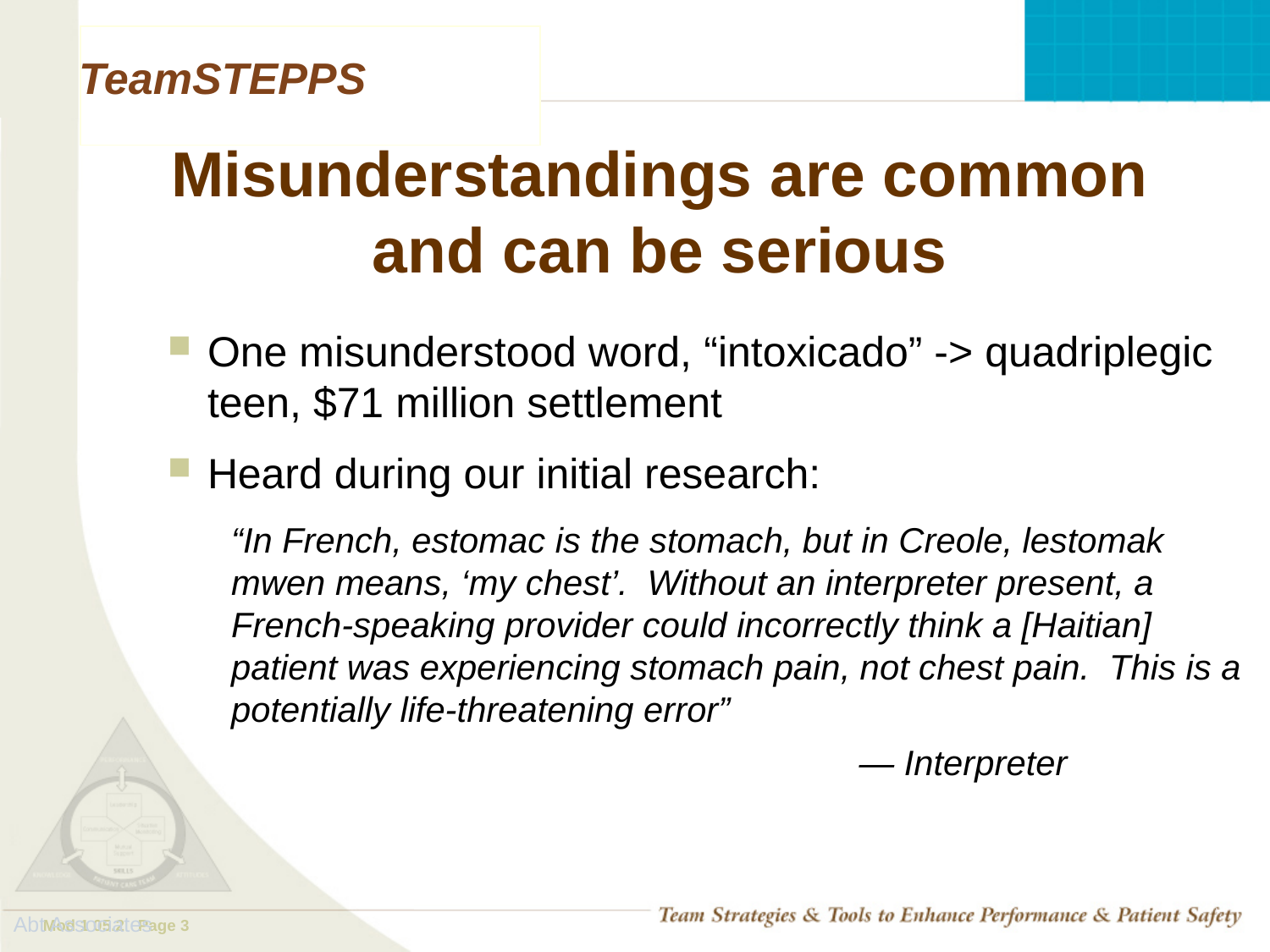

Misunderstandings are common and can be serious
One misunderstood word, “intoxicado” -> quadriplegic teen, $71 million settlement
Heard during our initial research:
“In French, estomac is the stomach, but in Creole, lestomak mwen means, ‘my chest’.  Without an interpreter present, a French-speaking provider could incorrectly think a [Haitian] patient was experiencing stomach pain, not chest pain.  This is a potentially life-threatening error”
                                                                       — Interpreter
Abt Associates